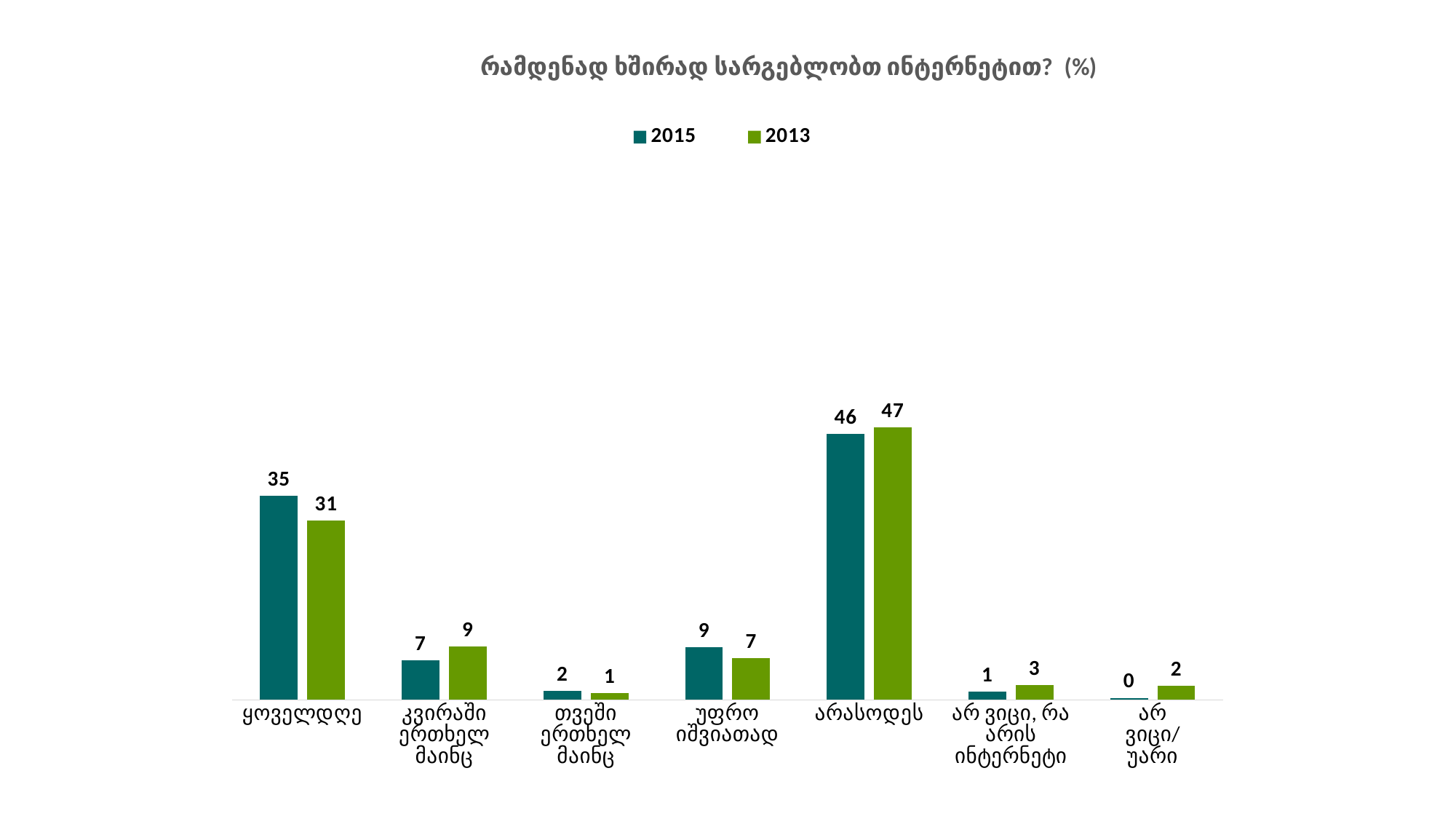

### Chart: რამდენად ხშირად სარგებლობთ ინტერნეტით?  (%)

| Category | 2015 | 2013 |
|---|---|---|
| ყოველდღე | 35.052442890136646 | 30.787573984662913 |
| კვირაში ერთხელ მაინც | 6.766695498328701 | 9.142876930262112 |
| თვეში ერთხელ მაინც | 1.595553359631458 | 1.2123470444588387 |
| უფრო იშვიათად | 9.006970990630785 | 7.142050351927558 |
| არასოდეს | 45.77444231705251 | 46.80101398991922 |
| არ ვიცი, რა არის ინტერნეტი | 1.4315266999991676 | 2.534760469221532 |
| არ ვიცი/უარი | 0.37236824422073134 | 2.3793772295478277 |